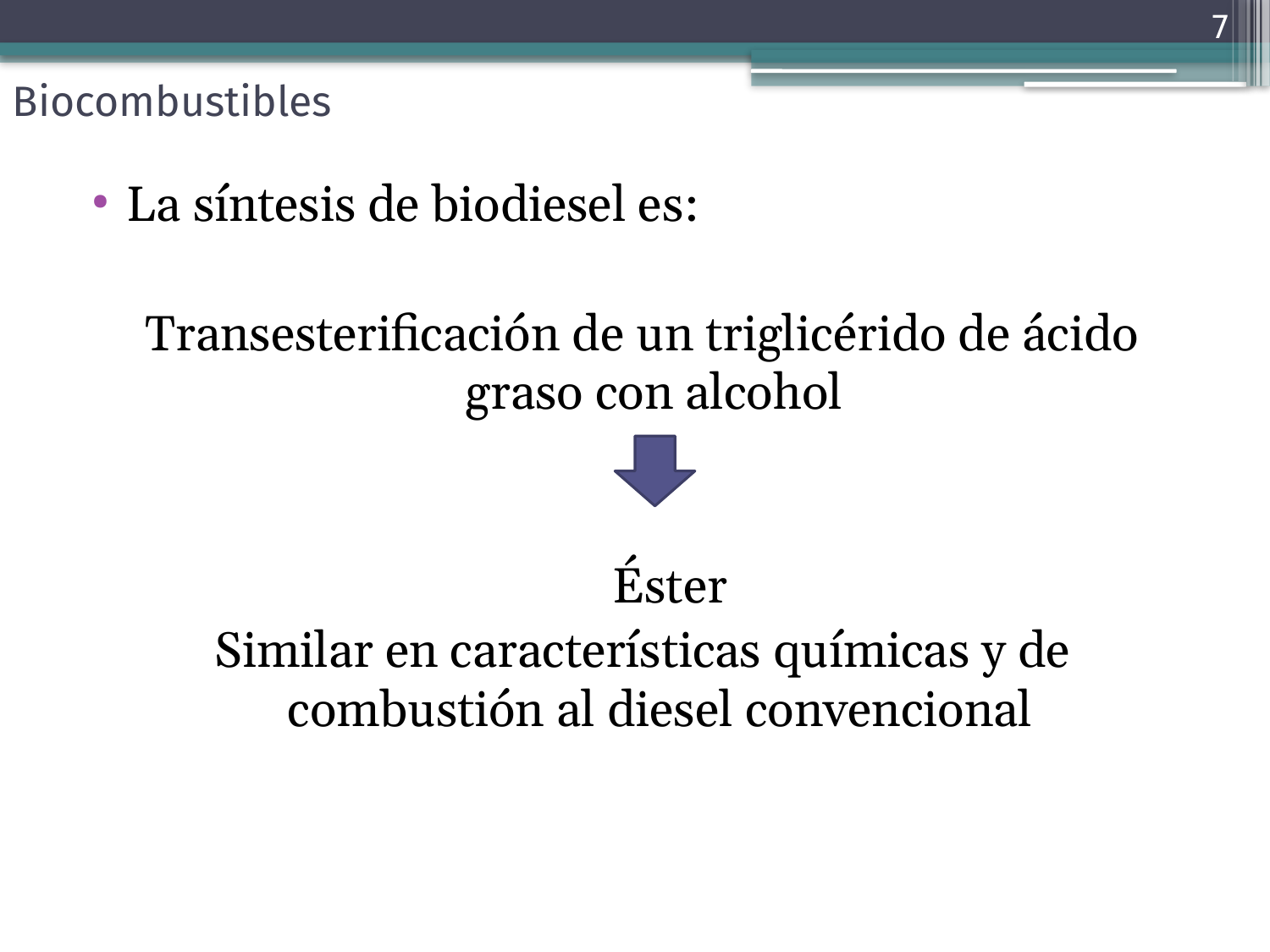

7
# Biocombustibles
La síntesis de biodiesel es:

Transesterificación de un triglicérido de ácido graso con alcohol

                                            Éster
Similar en características químicas y de combustión al diesel convencional